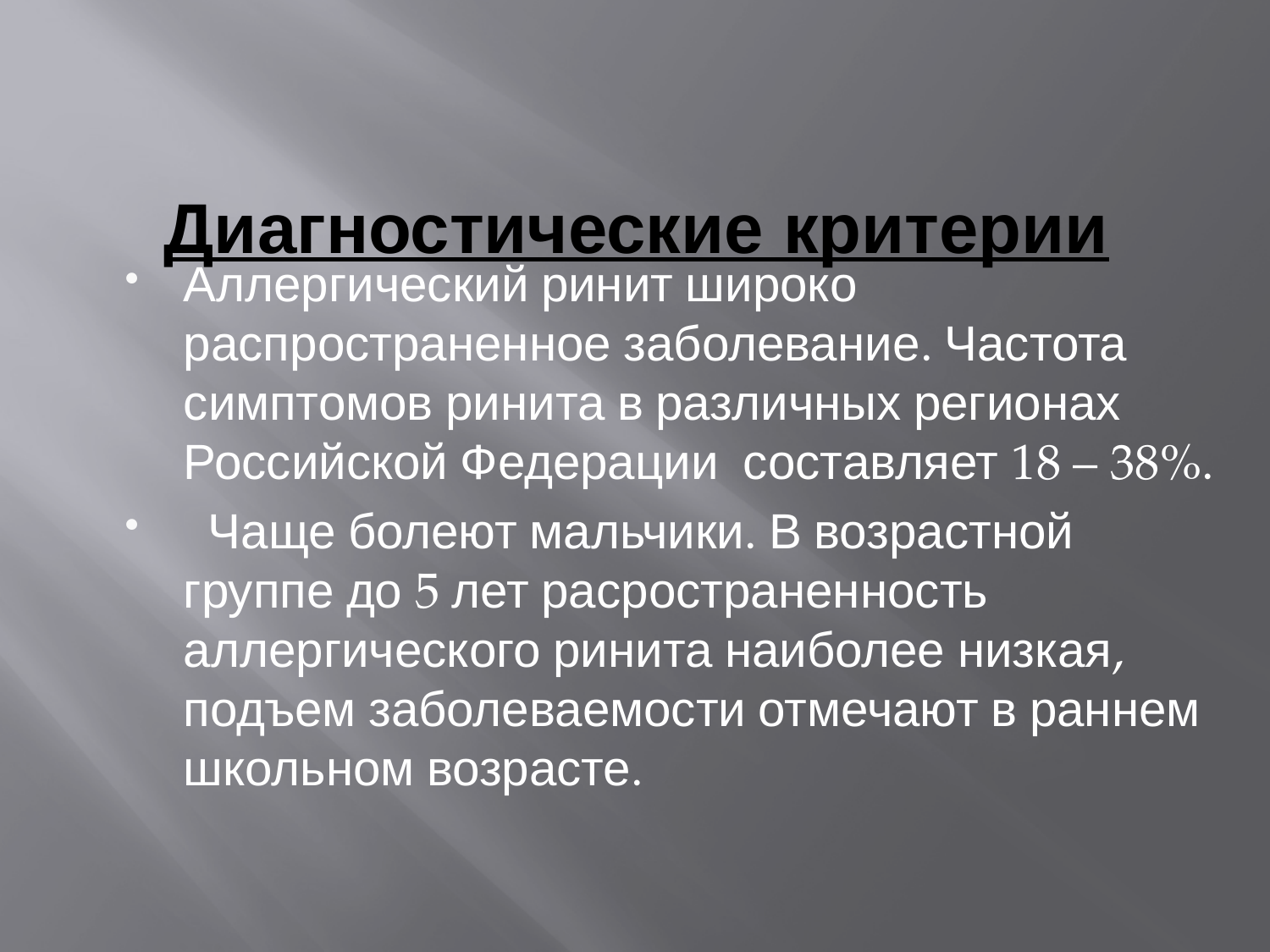

# Диагностические критерии
Аллергический ринит широко распространенное заболевание. Частота симптомов ринита в различных регионах Российской Федерации  составляет 18 – 38%.
  Чаще болеют мальчики. В возрастной группе до 5 лет расространенность аллергического ринита наиболее низкая, подъем заболеваемости отмечают в раннем школьном возрасте.